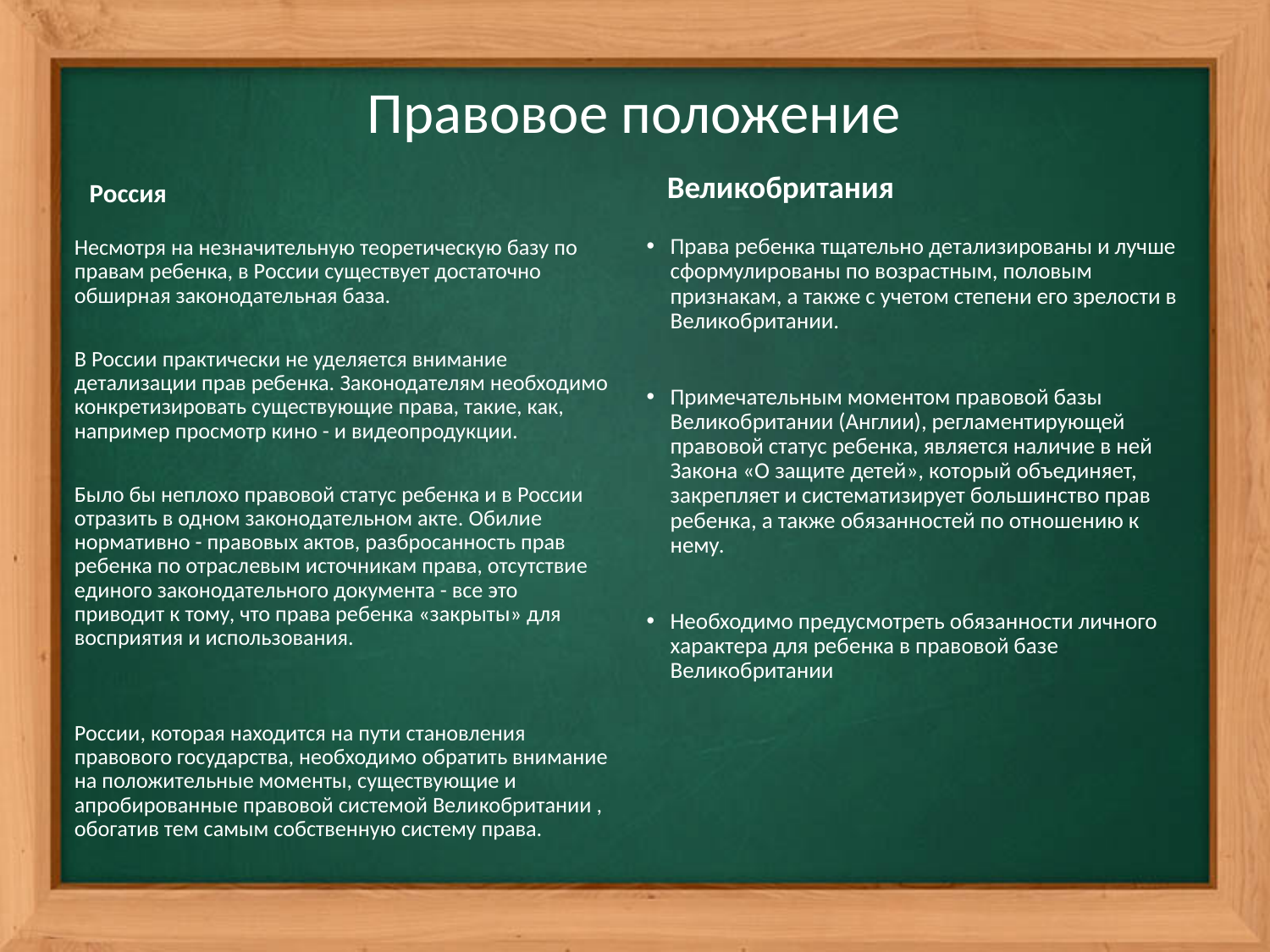

# Правовое положение
Россия
Великобритания

Права ребенка тщательно детализированы и лучше сформулированы по возрастным, половым признакам, а также с учетом степени его зрелости в Великобритании.

Примечательным моментом правовой базы Великобритании (Англии), регламентирующей правовой статус ребенка, является наличие в ней Закона «О защите детей», который объединяет, закрепляет и систематизирует большинство прав ребенка, а также обязанностей по отношению к нему.

Необходимо предусмотреть обязанности личного характера для ребенка в правовой базе  Великобритании

Несмотря на незначительную теоретическую базу по правам ребенка, в России существует достаточно обширная законодательная база.

В России практически не уделяется внимание детализации прав ребенка. Законодателям необходимо конкретизировать существующие права, такие, как, например просмотр кино - и видеопродукции.

Было бы неплохо правовой статус ребенка и в России отразить в одном законодательном акте. Обилие нормативно - правовых актов, разбросанность прав ребенка по отраслевым источникам права, отсутствие единого законодательного документа - все это приводит к тому, что права ребенка «закрыты» для восприятия и использования.

России, которая находится на пути становления правового государства, необходимо обратить внимание на положительные моменты, существующие и апробированные правовой системой Великобритании , обогатив тем самым собственную систему права.